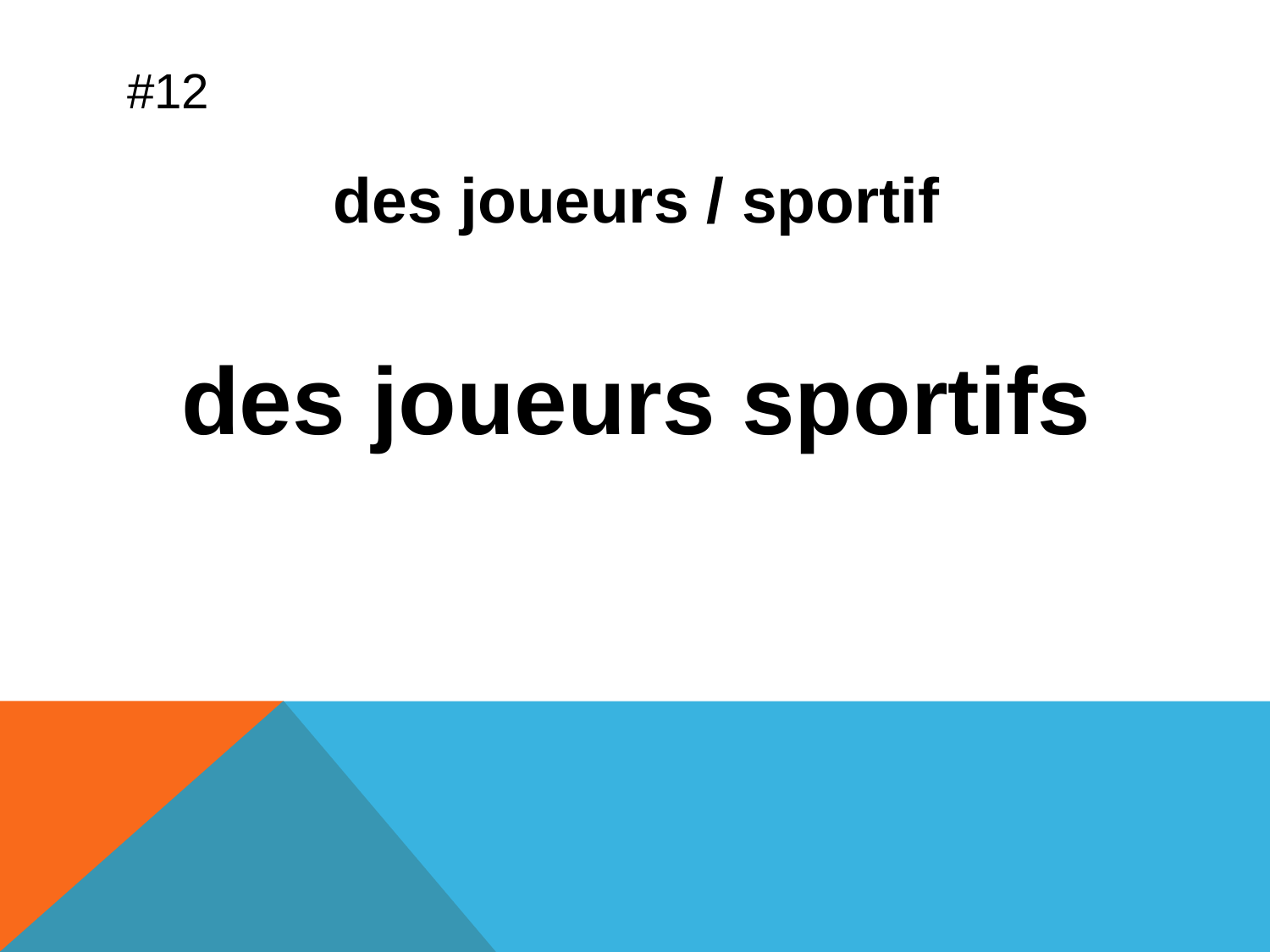

# #12
des joueurs / sportif

des joueurs sportifs